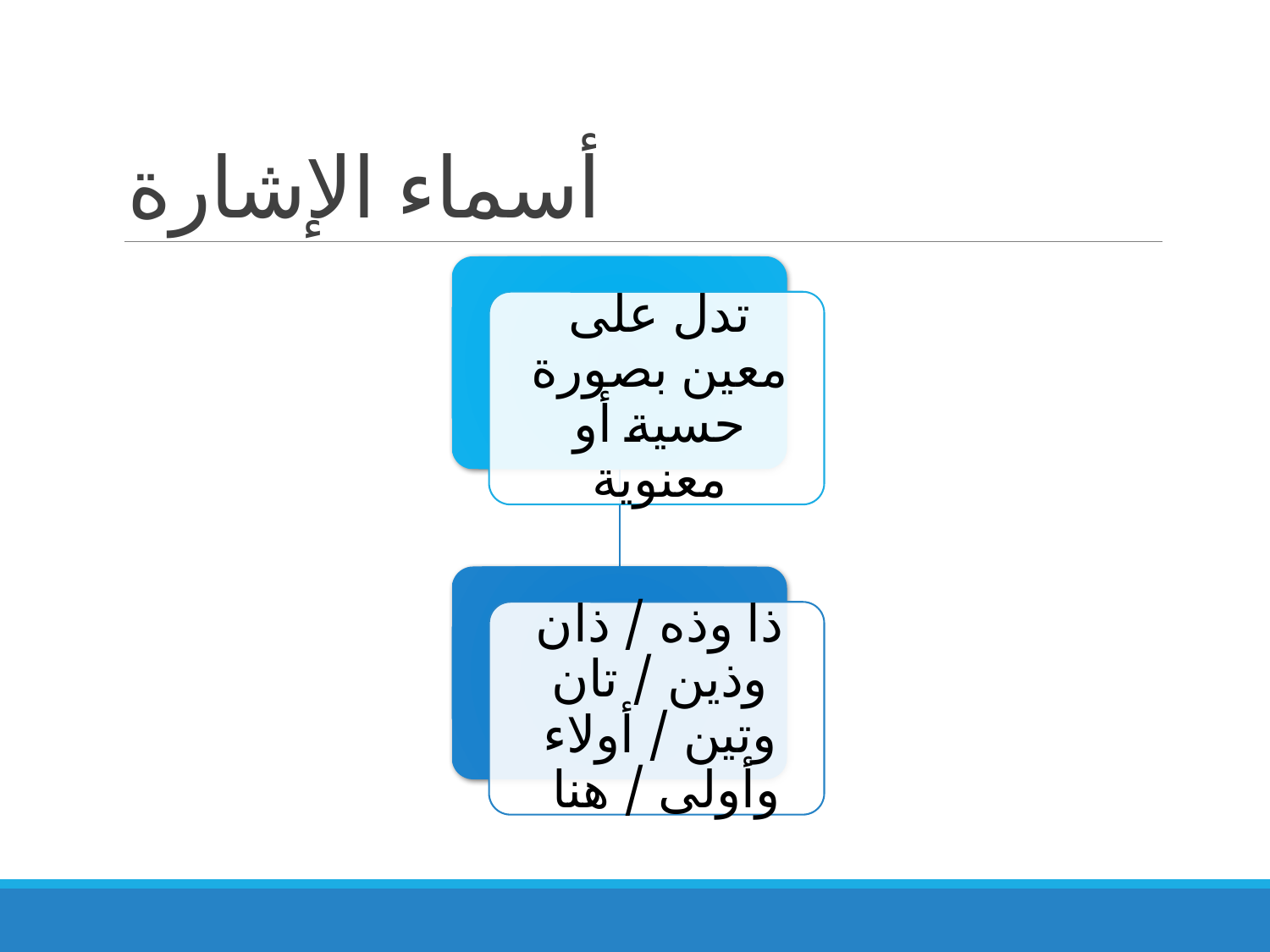

# أسماء الإشارة
تدل على معين بصورة حسية أو معنوية
ذا وذه / ذان وذين / تان وتين / أولاء وأولى / هنا